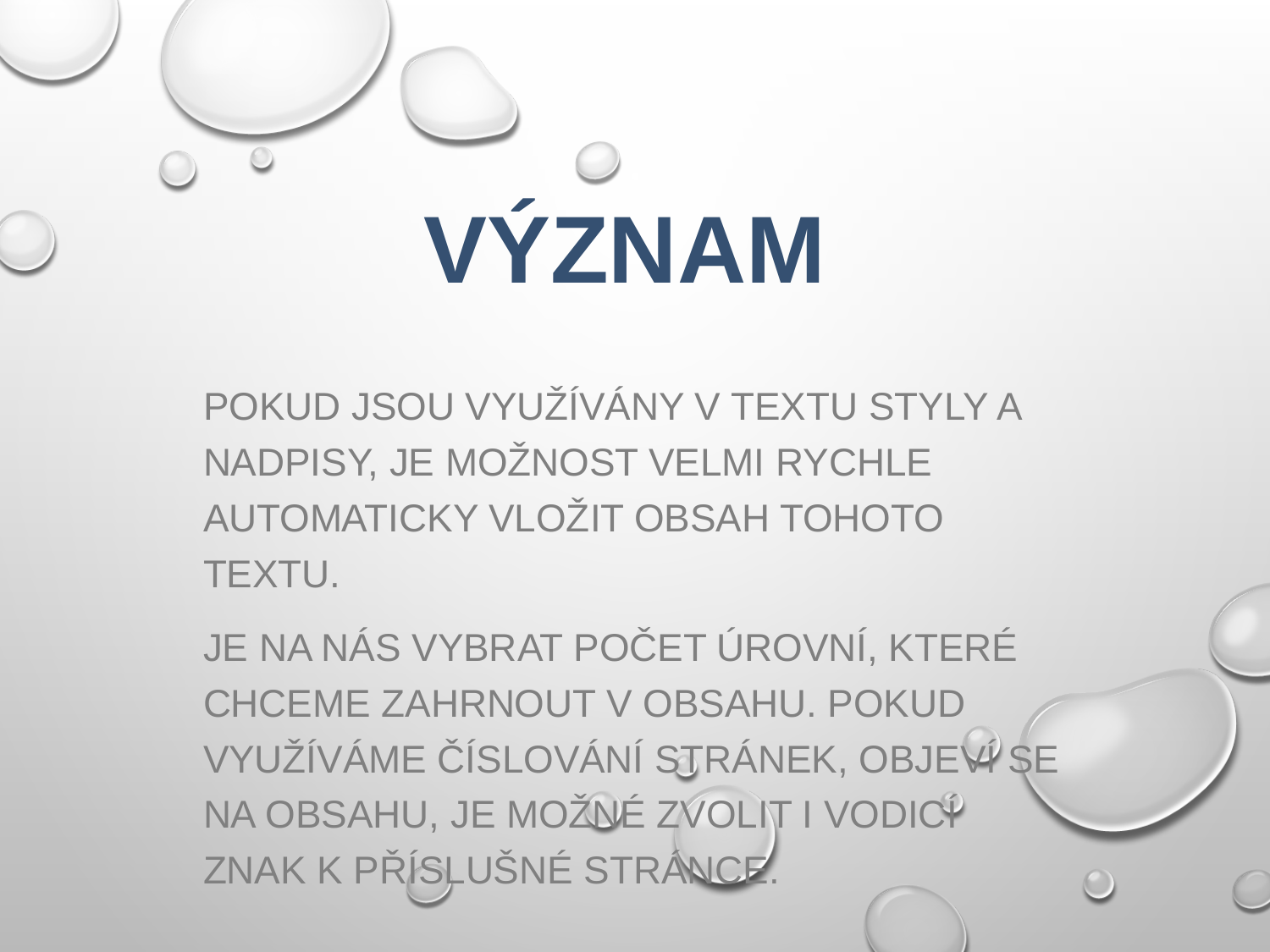

# Význam
Pokud jsou využívány v textu styly a nadpisy, je možnost velmi rychle automaticky vložit obsah tohoto textu.
Je na nás vybrat počet úrovní, které chceme zahrnout v obsahu. Pokud využíváme číslování stránek, objeví se na obsahu, je možné zvolit i vodicí znak k příslušné stránce.